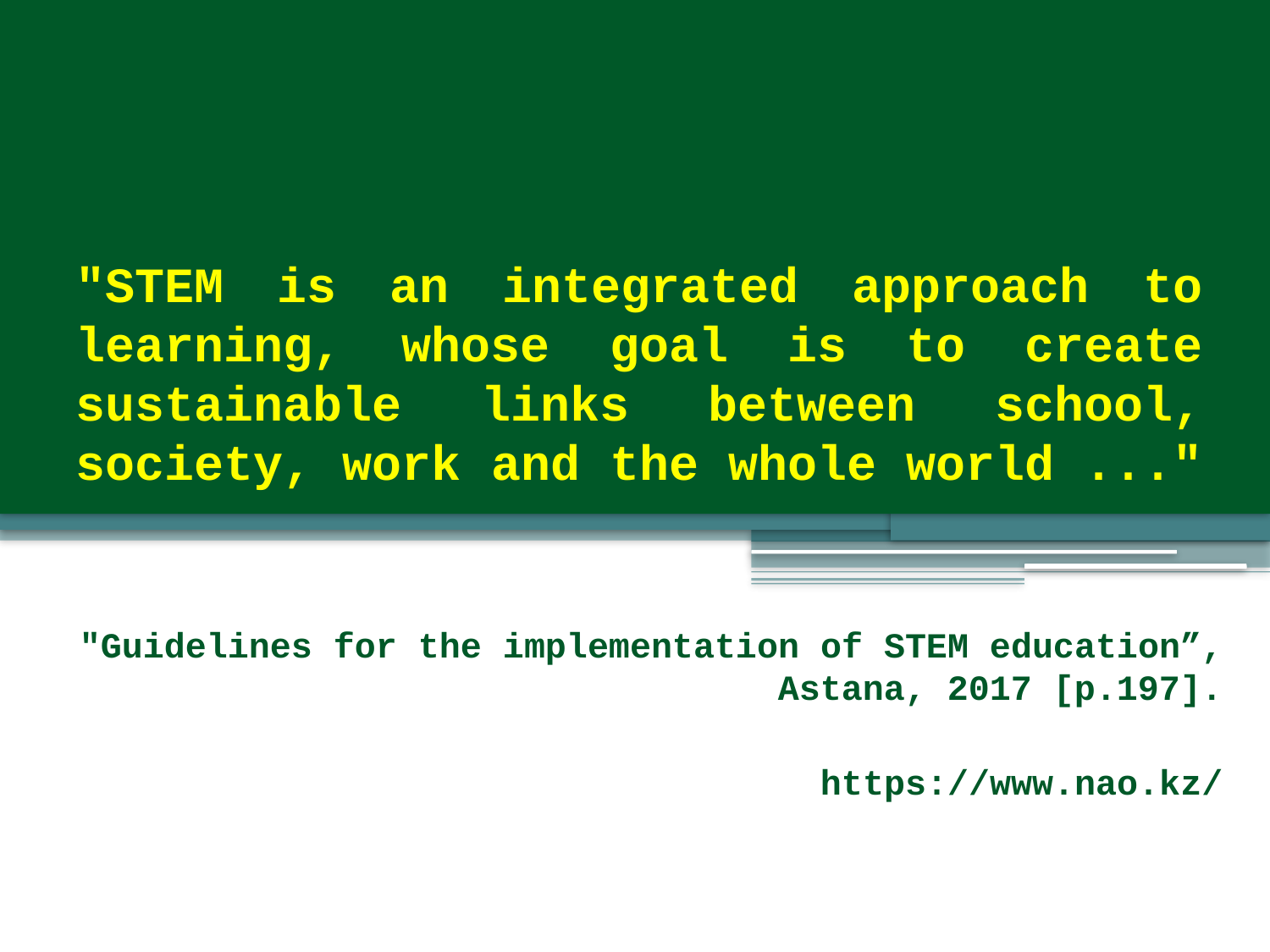

# "STEM is an integrated approach to learning, whose goal is to create sustainable links between school, society, work and the whole world ..."
 "Guidelines for the implementation of STEM education”, Astana, 2017 [p.197].

https://www.nao.kz/